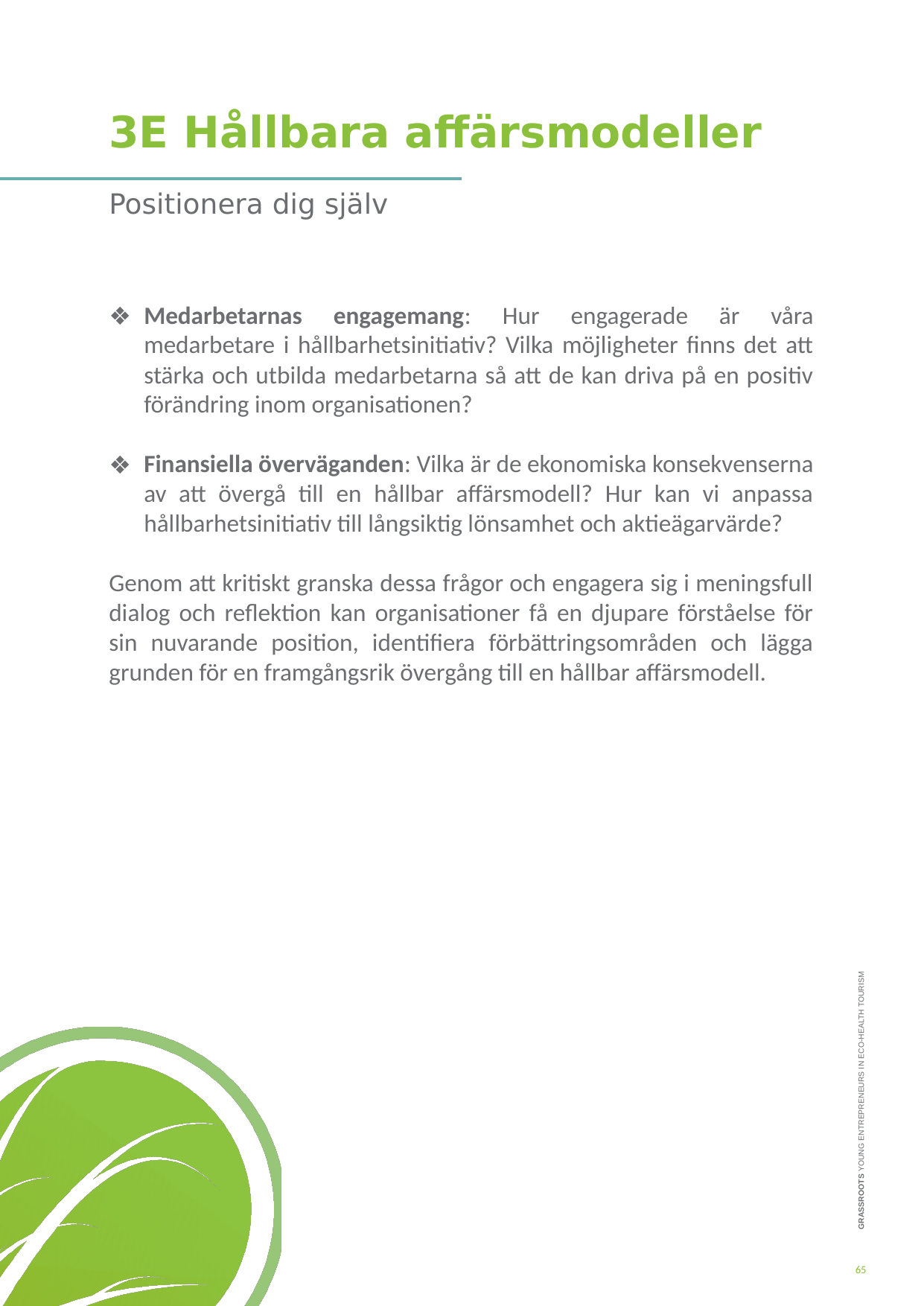

3E Hållbara affärsmodeller
Positionera dig själv
Medarbetarnas engagemang: Hur engagerade är våra medarbetare i hållbarhetsinitiativ? Vilka möjligheter finns det att stärka och utbilda medarbetarna så att de kan driva på en positiv förändring inom organisationen?

Finansiella överväganden: Vilka är de ekonomiska konsekvenserna av att övergå till en hållbar affärsmodell? Hur kan vi anpassa hållbarhetsinitiativ till långsiktig lönsamhet och aktieägarvärde?

Genom att kritiskt granska dessa frågor och engagera sig i meningsfull dialog och reflektion kan organisationer få en djupare förståelse för sin nuvarande position, identifiera förbättringsområden och lägga grunden för en framgångsrik övergång till en hållbar affärsmodell.

65